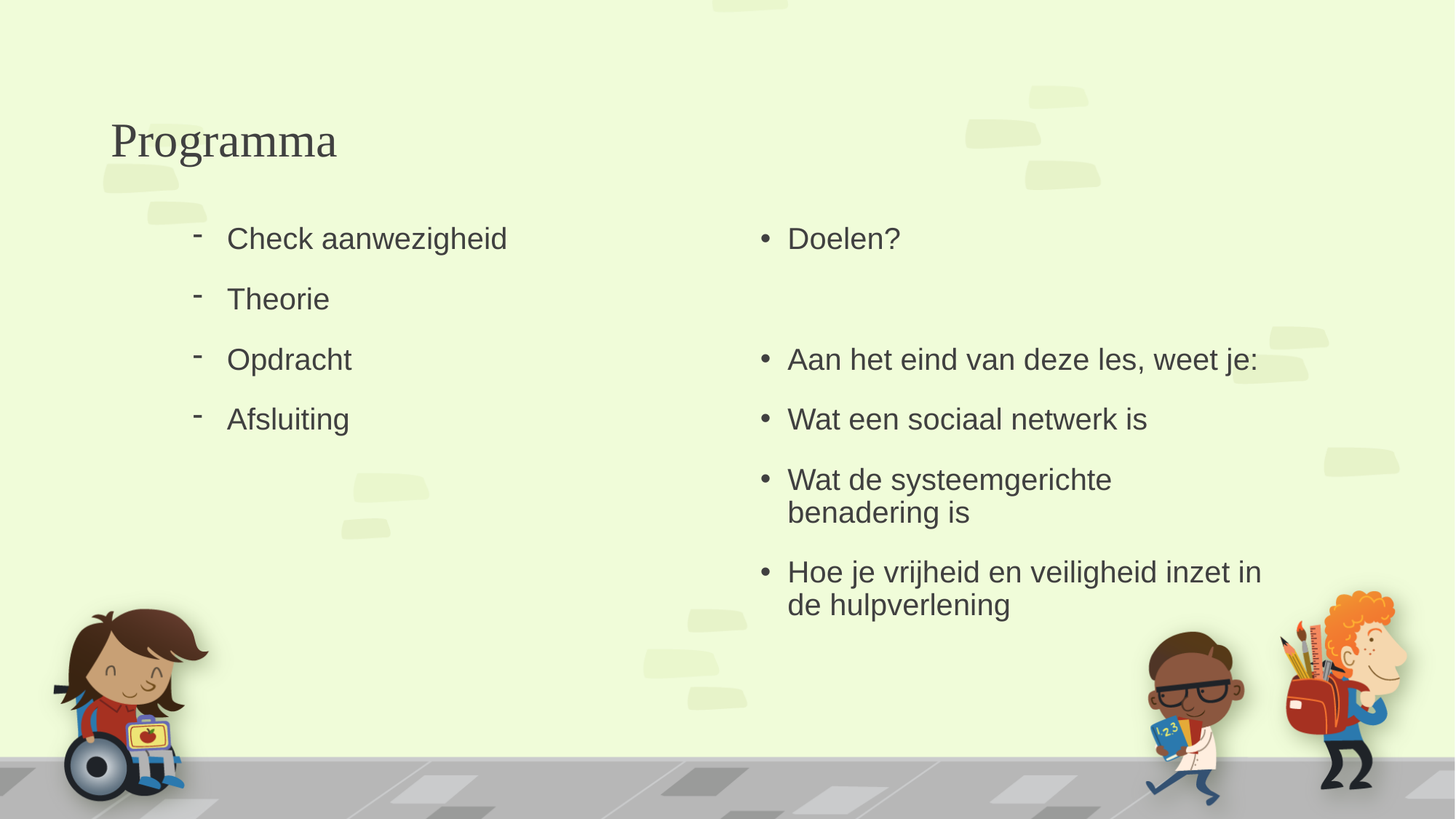

# Programma
Check aanwezigheid
Theorie
Opdracht
Afsluiting
Doelen?

Aan het eind van deze les, weet je:
Wat een sociaal netwerk is
Wat de systeemgerichte benadering is
Hoe je vrijheid en veiligheid inzet in de hulpverlening